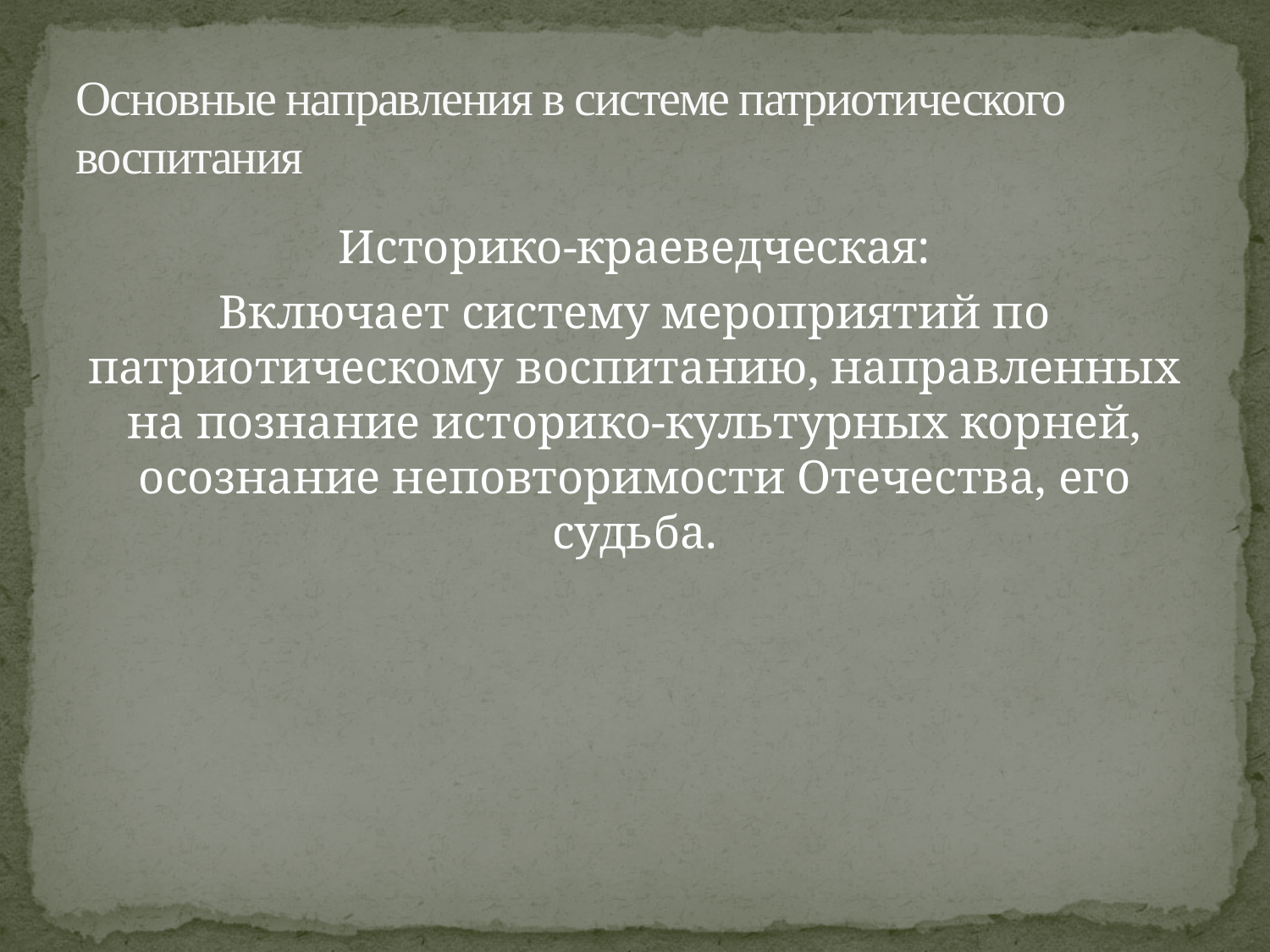

# Основные направления в системе патриотического воспитания
Историко-краеведческая:
Включает систему мероприятий по патриотическому воспитанию, направленных на познание историко-культурных корней, осознание неповторимости Отечества, его судьба.